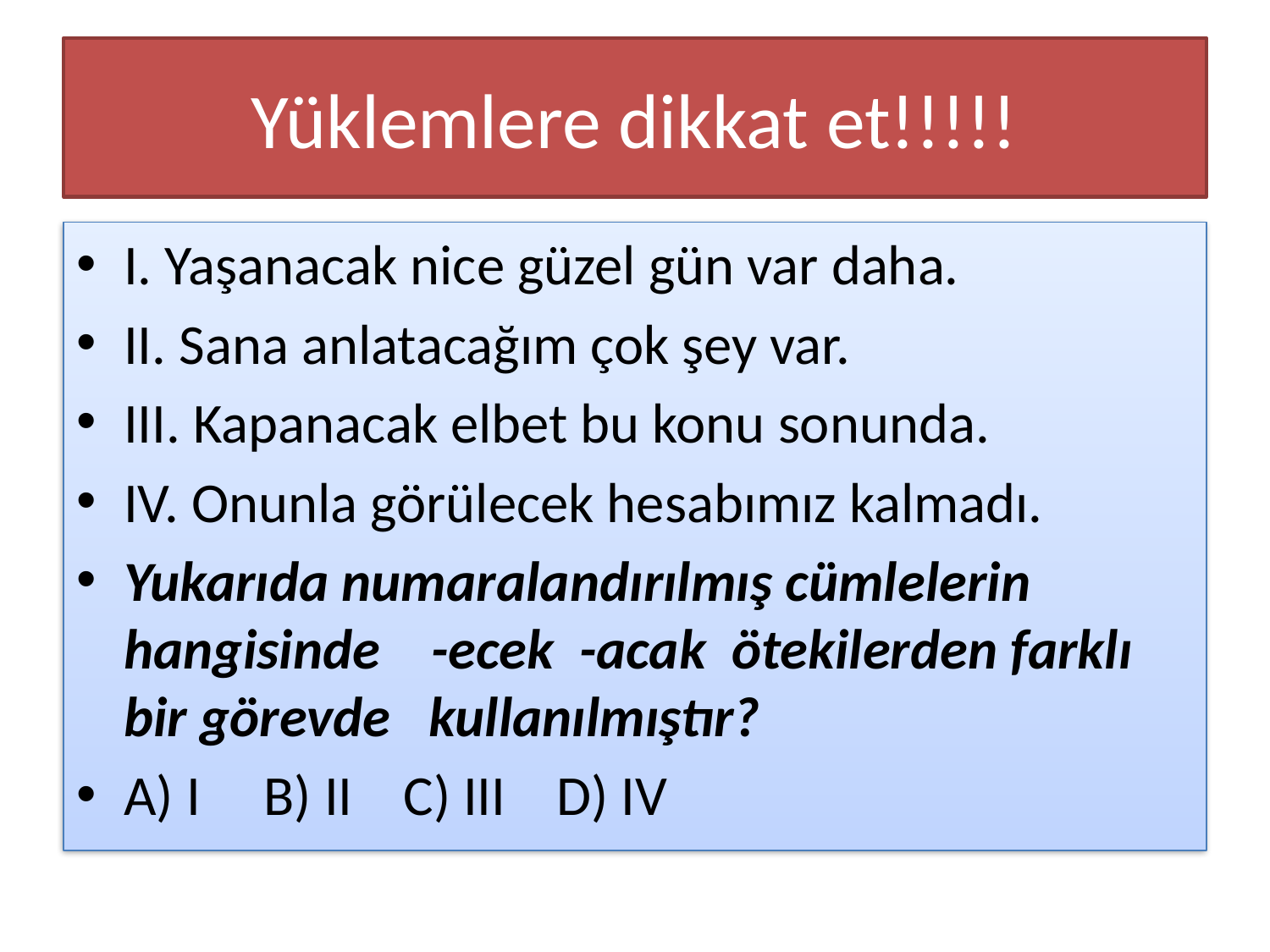

# Yüklemlere dikkat et!!!!!
I. Yaşanacak nice güzel gün var daha.
II. Sana anlatacağım çok şey var.
III. Kapanacak elbet bu konu sonunda.
IV. Onunla görülecek hesabımız kalmadı.
Yukarıda numaralandırılmış cümlelerin hangisinde    -ecek  -acak  ötekilerden farklı bir görevde   kullanılmıştır?
A) I     B) II    C) III    D) IV